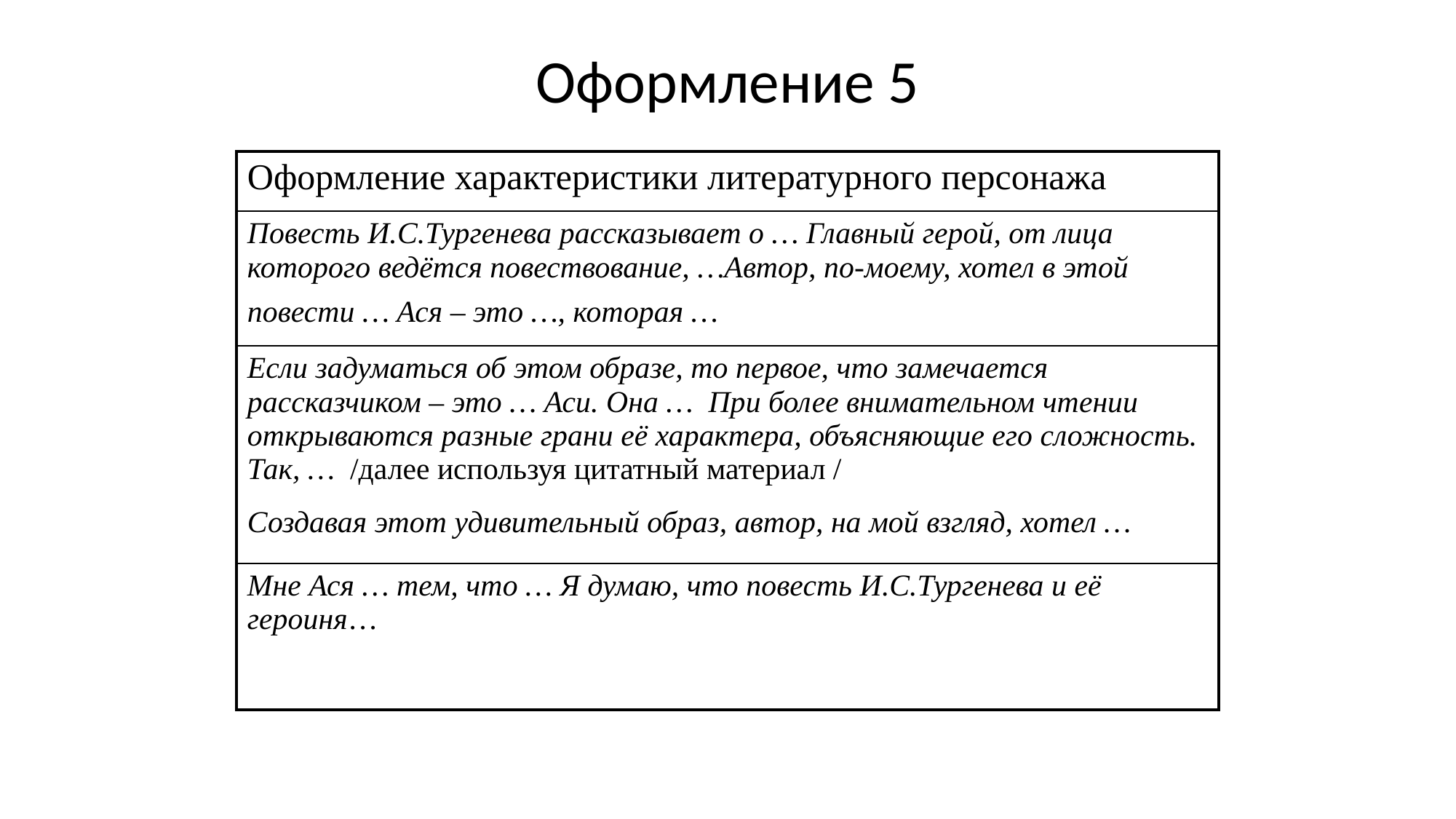

# Оформление 5
| Оформление характеристики литературного персонажа |
| --- |
| Повесть И.С.Тургенева рассказывает о … Главный герой, от лица которого ведётся повествование, …Автор, по-моему, хотел в этой повести … Ася – это …, которая … |
| Если задуматься об этом образе, то первое, что замечается рассказчиком – это … Аси. Она … При более внимательном чтении открываются разные грани её характера, объясняющие его сложность. Так, … /далее используя цитатный материал / Создавая этот удивительный образ, автор, на мой взгляд, хотел … |
| Мне Ася … тем, что … Я думаю, что повесть И.С.Тургенева и её героиня… |